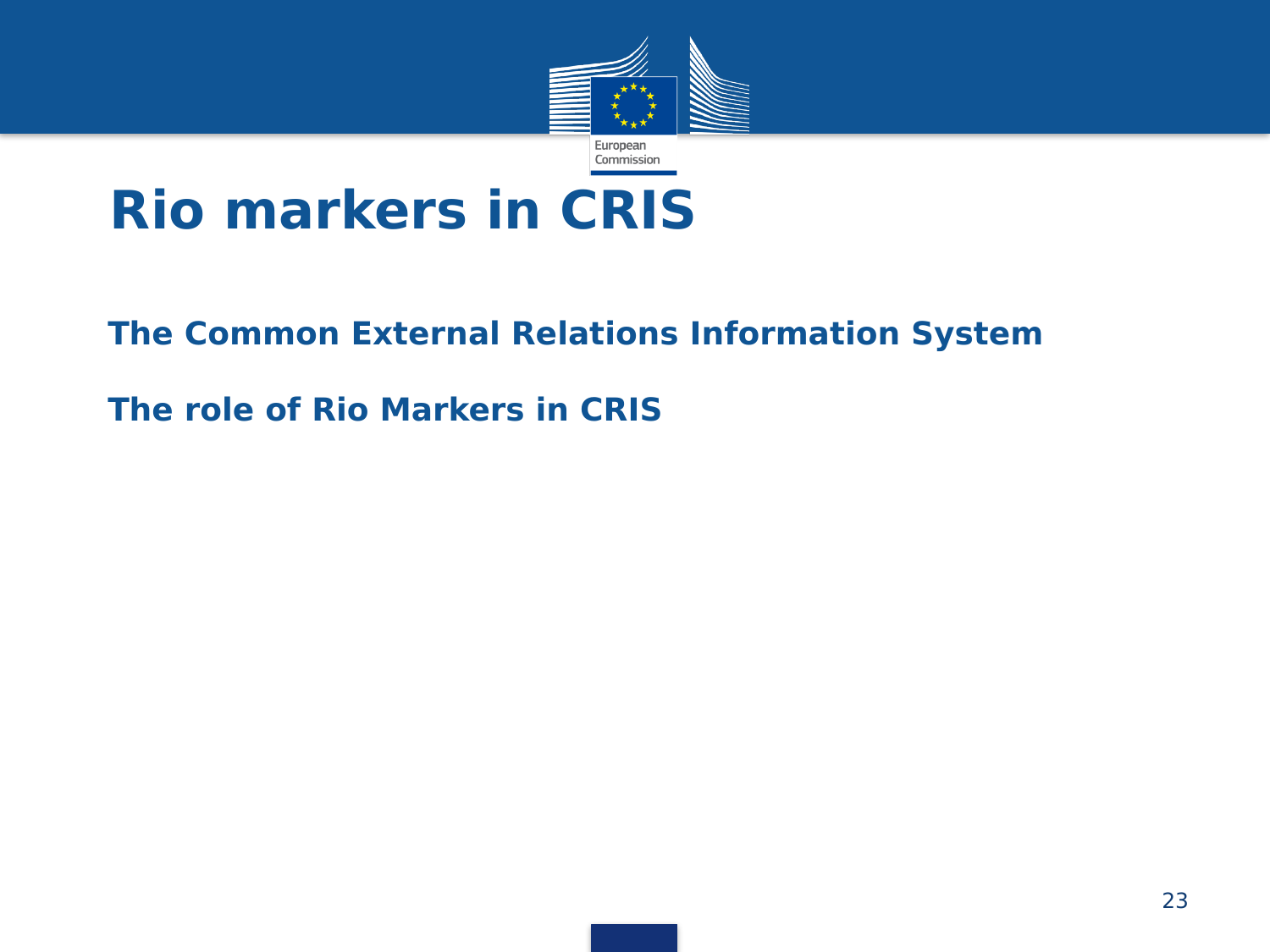

# Rio markers in CRIS
The Common External Relations Information System

The role of Rio Markers in CRIS